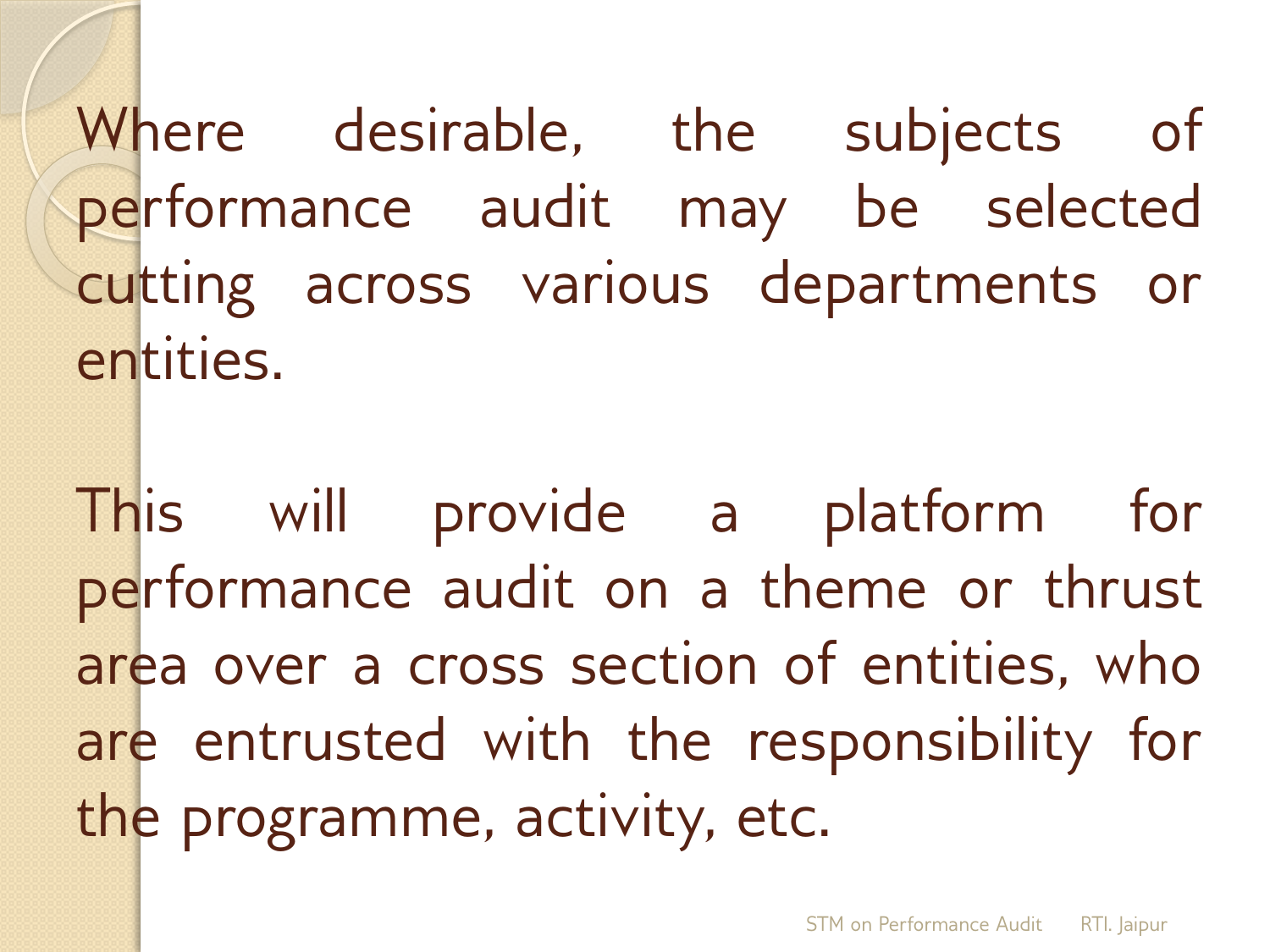

# Where desirable, the subjects of performance audit may be selected cutting across various departments or entities. This will provide a platform for performance audit on a theme or thrust area over a cross section of entities, who are entrusted with the responsibility for the programme, activity, etc.
STM on Performance Audit      RTI. Jaipur